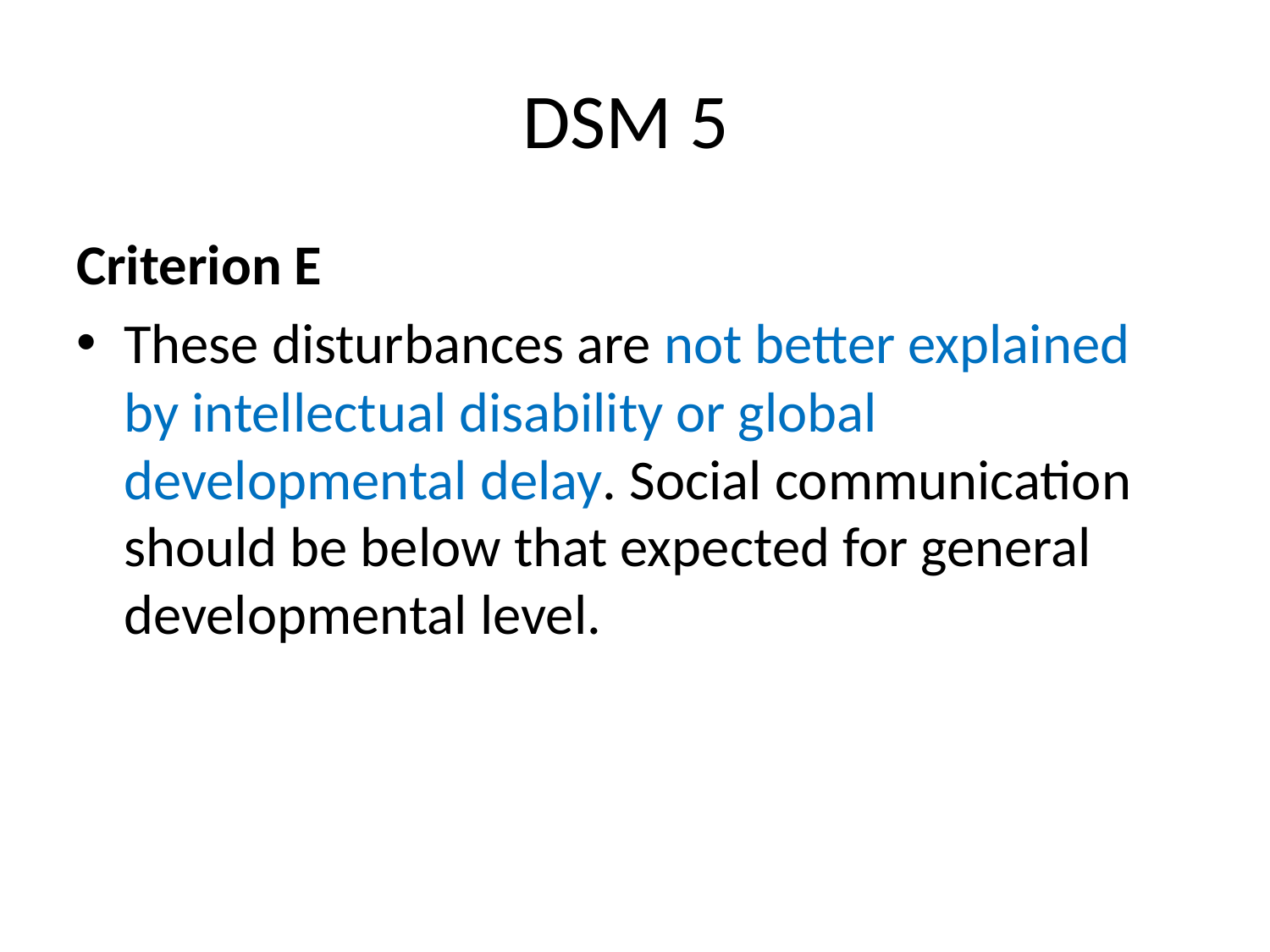

# DSM 5
Criterion E
These disturbances are not better explained by intellectual disability or global developmental delay. Social communication should be below that expected for general developmental level.